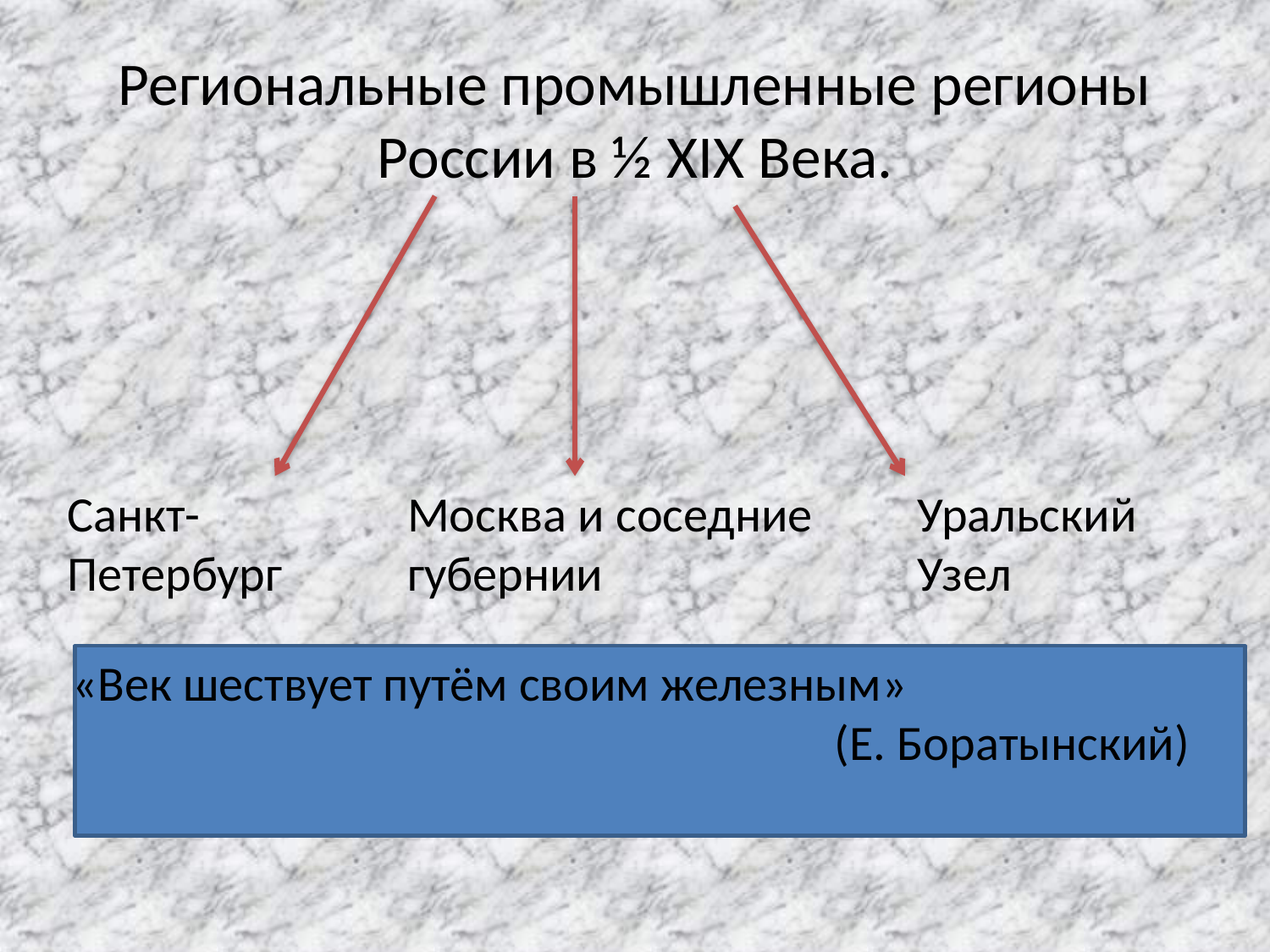

# Региональные промышленные регионы России в ½ XIX Века.
Санкт-Петербург
Москва и соседние губернии
Уральский Узел
«Век шествует путём своим железным»
						(Е. Боратынский)